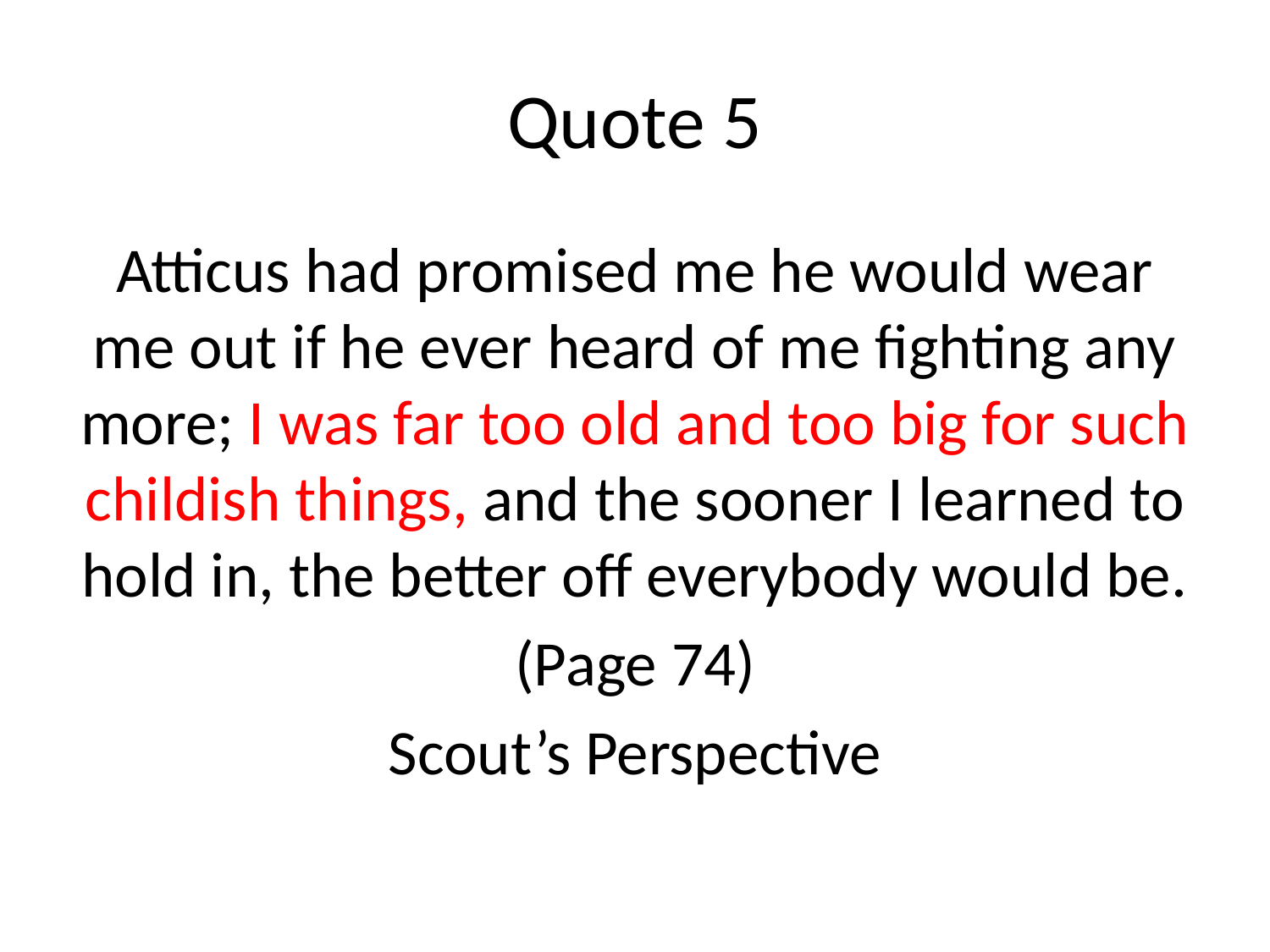

# Quote 5
Atticus had promised me he would wear me out if he ever heard of me fighting any more; I was far too old and too big for such childish things, and the sooner I learned to hold in, the better off everybody would be.
(Page 74)
Scout’s Perspective